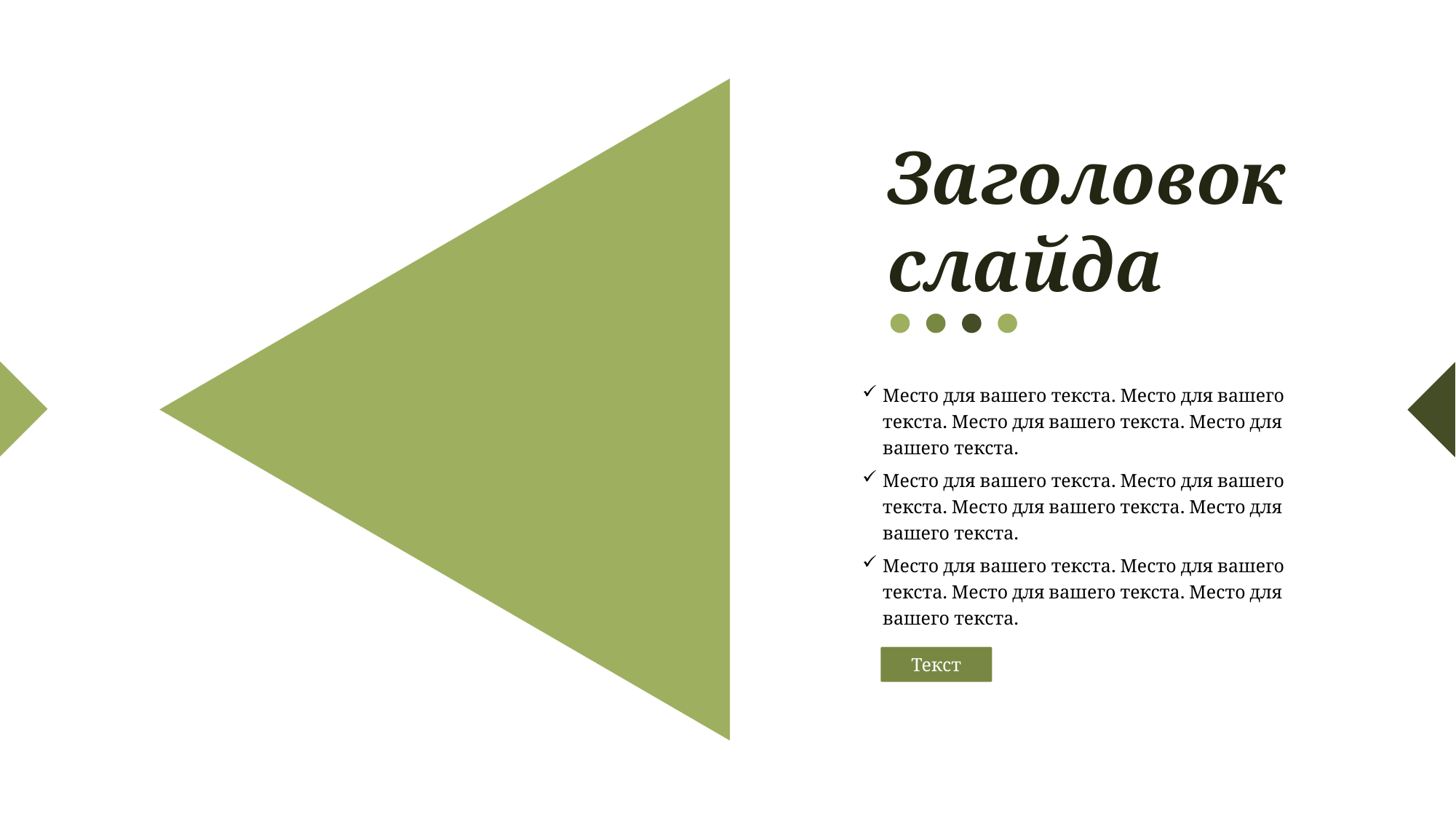

Заголовок слайда

Место для вашего текста. Место для вашего текста. Место для вашего текста. Место для вашего текста.

Место для вашего текста. Место для вашего текста. Место для вашего текста. Место для вашего текста.
Место для вашего текста. Место для вашего текста. Место для вашего текста. Место для вашего текста.
Текст